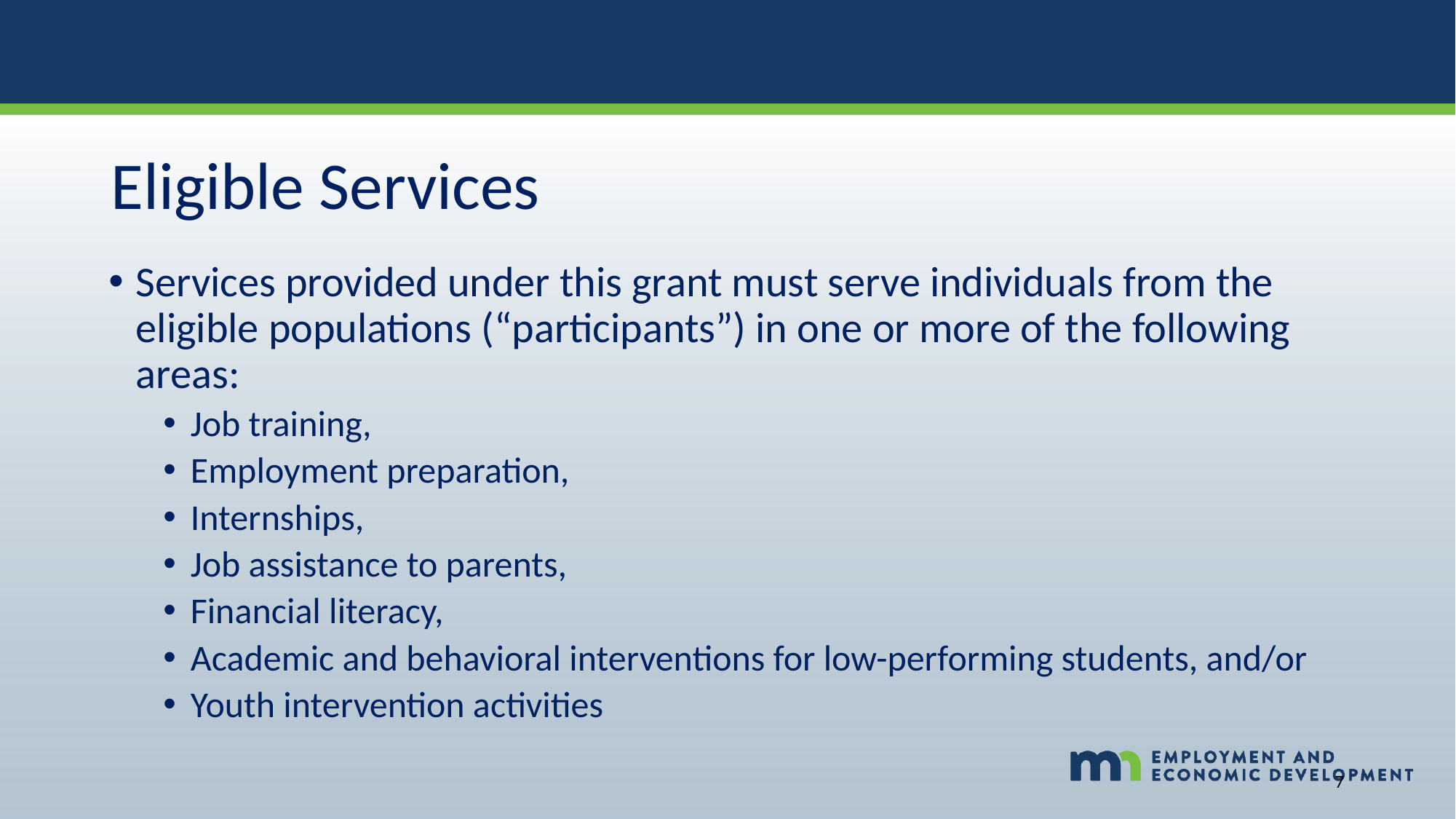

# Eligible Services
Services provided under this grant must serve individuals from the eligible populations (“participants”) in one or more of the following areas:
Job training,
Employment preparation,
Internships,
Job assistance to parents,
Financial literacy,
Academic and behavioral interventions for low-performing students, and/or
Youth intervention activities
7